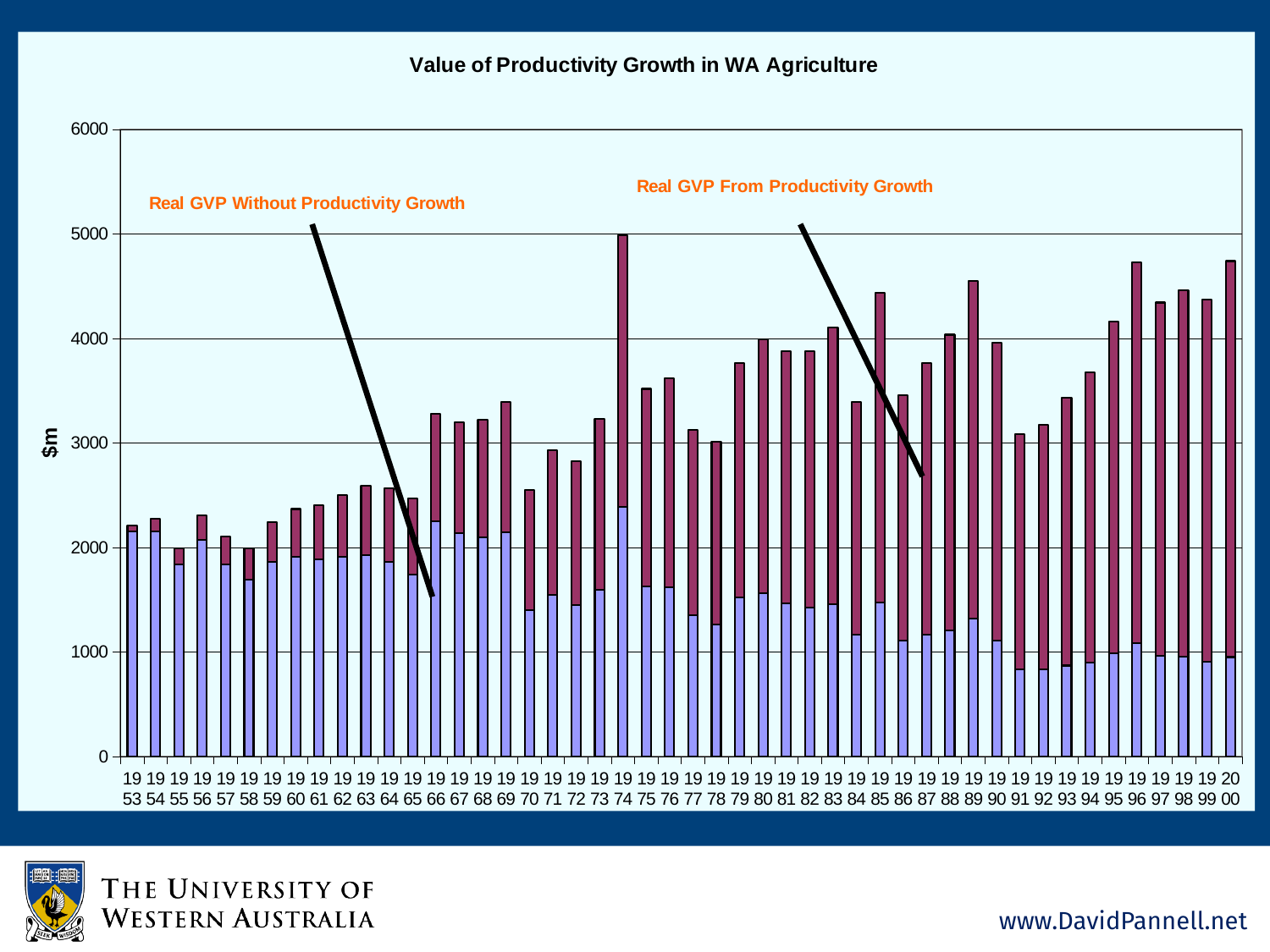

### Chart: Value of Productivity Growth in WA Agriculture

| Category |  |  |
|---|---|---|
| 1953 | 2153.14555209415 | 58.56555901696114 |
| 1954 | 2154.3309087545867 | 118.78946161578317 |
| 1955 | 1840.4016844194873 | 154.29862139090966 |
| 1956 | 2071.8435222591847 | 234.78147774081538 |
| 1957 | 1838.801977907589 | 264.0563554257441 |
| 1958 | 1695.5130131611254 | 296.2203201722079 |
| 1959 | 1859.7793929188074 | 384.34282930341453 |
| 1960 | 1911.7311190558596 | 457.824436499696 |
| 1961 | 1888.4738344010389 | 515.9225619953578 |
| 1962 | 1913.9035034183491 | 589.1500680102222 |
| 1963 | 1928.2216981880997 | 662.1499832278292 |
| 1964 | 1862.6478859791873 | 707.6939943626933 |
| 1965 | 1742.7478633440658 | 727.5521366559342 |
| 1966 | 2253.554695585528 | 1027.687239898343 |
| 1967 | 2136.389687200221 | 1058.8661267532668 |
| 1968 | 2098.19076152473 | 1125.290441482789 |
| 1969 | 2150.004664174205 | 1242.9228720576787 |
| 1970 | 1398.7326437614872 | 1154.5824247316634 |
| 1971 | 1551.270657973665 | 1376.7747965717895 |
| 1972 | 1447.8880470935324 | 1377.9401737653634 |
| 1973 | 1599.7916695169727 | 1628.6633866628022 |
| 1974 | 2388.9186014979227 | 2595.944143600117 |
| 1975 | 1630.7764125281253 | 1887.7985874718747 |
| 1976 | 1623.2251765015524 | 1998.1348234984478 |
| 1977 | 1353.4594752865416 | 1768.7261924659012 |
| 1978 | 1263.598903216322 | 1750.4010967836775 |
| 1979 | 1525.9590680793597 | 2237.588684729629 |
| 1980 | 1566.4565884578894 | 2428.3287650774637 |
| 1981 | 1470.3606365770781 | 2406.8508576757954 |
| 1982 | 1423.4601686596206 | 2457.6992516302344 |
| 1983 | 1456.0671490939344 | 2648.9795798780283 |
| 1984 | 1163.9317482317617 | 2229.075244775231 |
| 1985 | 1471.1627455779474 | 2963.274340514768 |
| 1986 | 1109.3668233228168 | 2348.223161027731 |
| 1987 | 1168.6135037712652 | 2597.4683675737633 |
| 1988 | 1211.4007797754778 | 2825.306372721149 |
| 1989 | 1319.9462974436242 | 3228.0090928909485 |
| 1990 | 1111.2297728426627 | 2847.7596513641533 |
| 1991 | 837.4100317660592 | 2247.4763318703044 |
| 1992 | 833.9781414718411 | 2342.7219700108785 |
| 1993 | 871.928332502352 | 2562.2502783024993 |
| 1994 | 902.0692383215782 | 2771.6207180102997 |
| 1995 | 988.1210764768224 | 3172.8368976611087 |
| 1996 | 1085.2796098825409 | 3640.1940743279856 |
| 1997 | 964.8848953033875 | 3379.2144835786007 |
| 1998 | 959.1493087187654 | 3505.948750525361 |
| 1999 | 909.1106624008468 | 3466.9372967828267 |
| 2000 | 952.5579877711716 | 3788.5220122288283 |
#